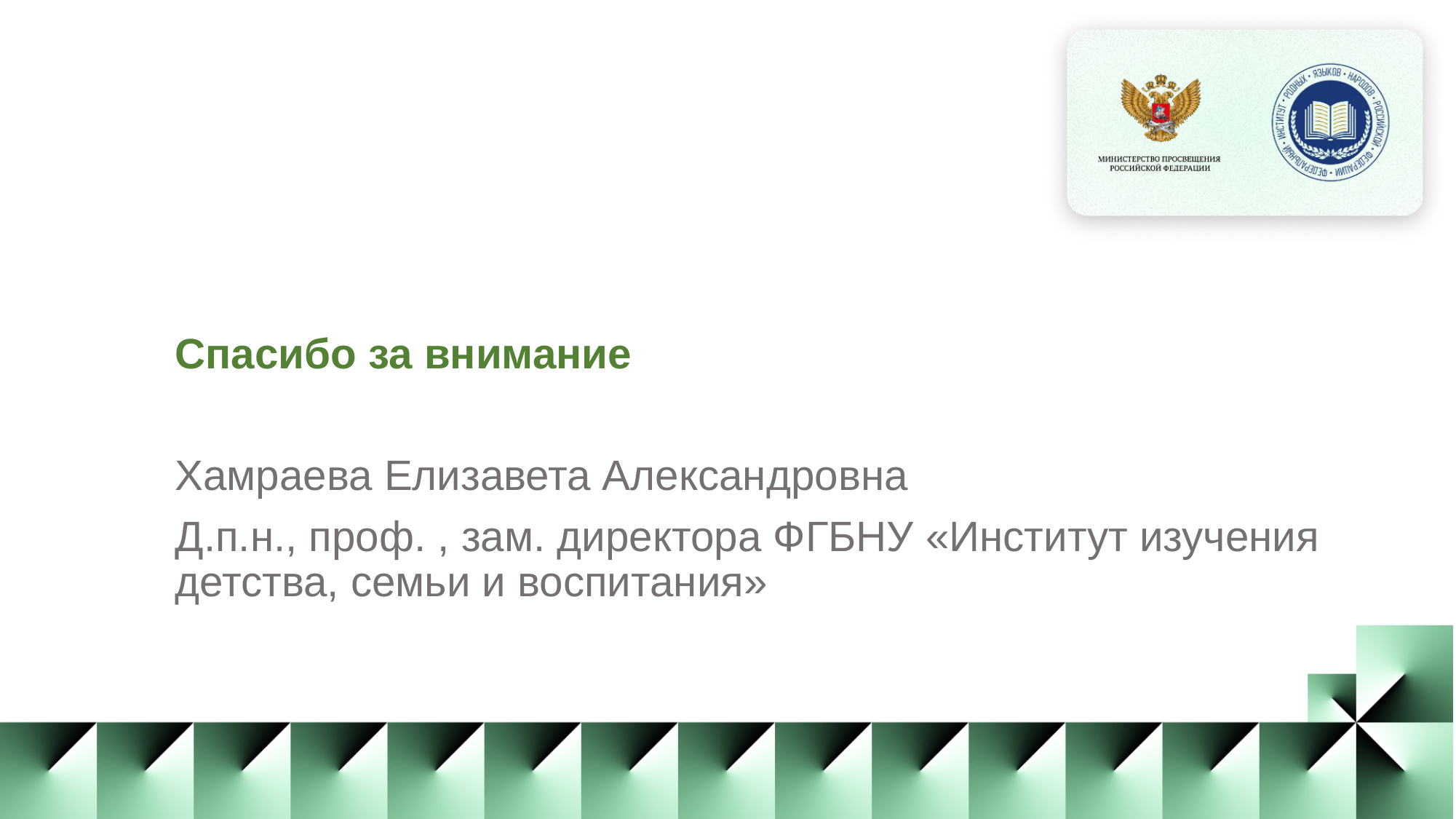

Спасибо за внимание

Хамраева Елизавета Александровна
Д.п.н., проф. , зам. директора ФГБНУ «Институт изучения детства, семьи и воспитания»